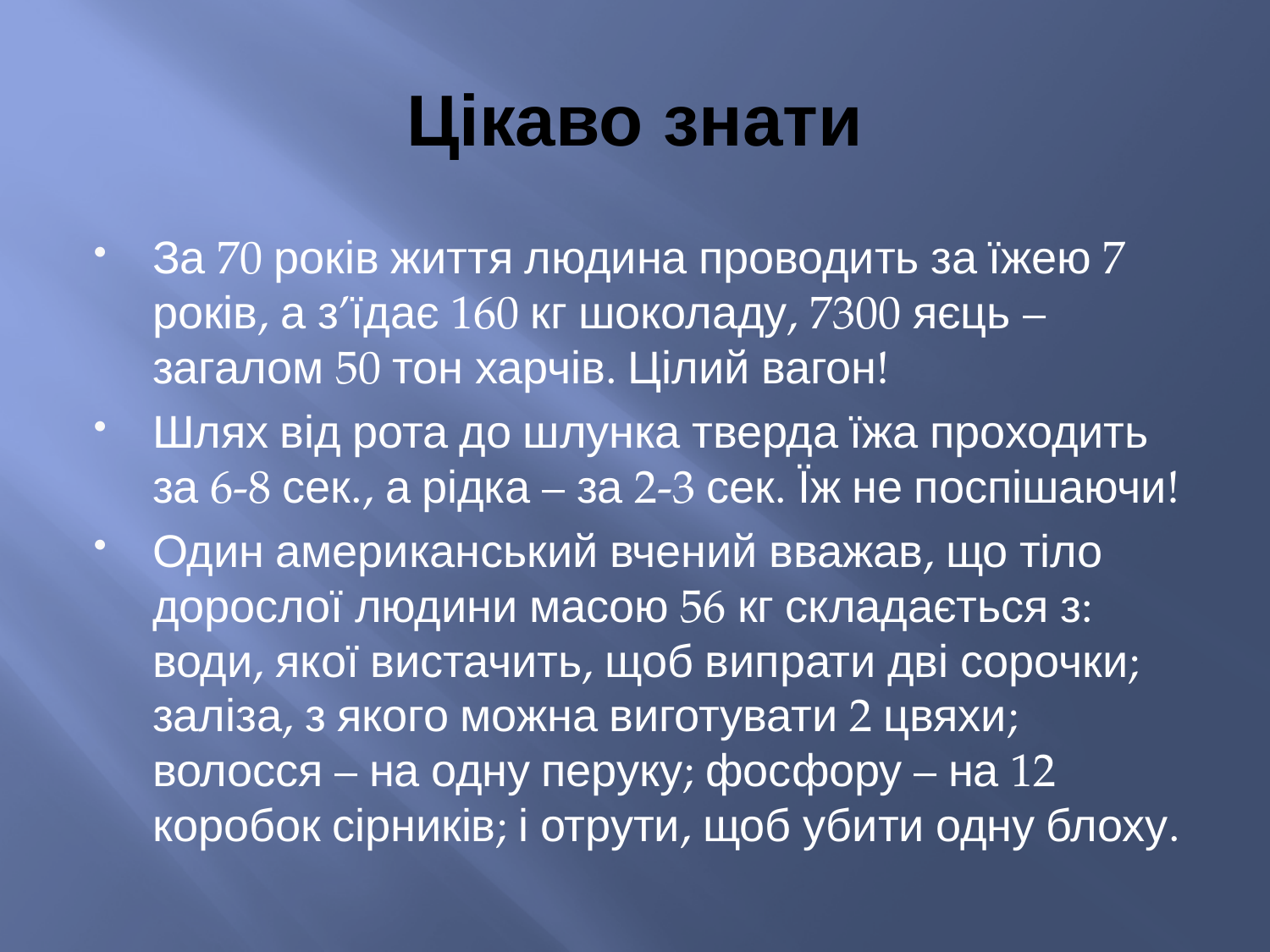

# Цікаво знати
За 70 років життя людина проводить за їжею 7 років, а з’їдає 160 кг шоколаду, 7300 яєць – загалом 50 тон харчів. Цілий вагон!
Шлях від рота до шлунка тверда їжа проходить за 6-8 сек., а рідка – за 2-3 сек. Їж не поспішаючи!
Один американський вчений вважав, що тіло дорослої людини масою 56 кг складається з: води, якої вистачить, щоб випрати дві сорочки; заліза, з якого можна виготувати 2 цвяхи; волосся – на одну перуку; фосфору – на 12 коробок сірників; і отрути, щоб убити одну блоху.